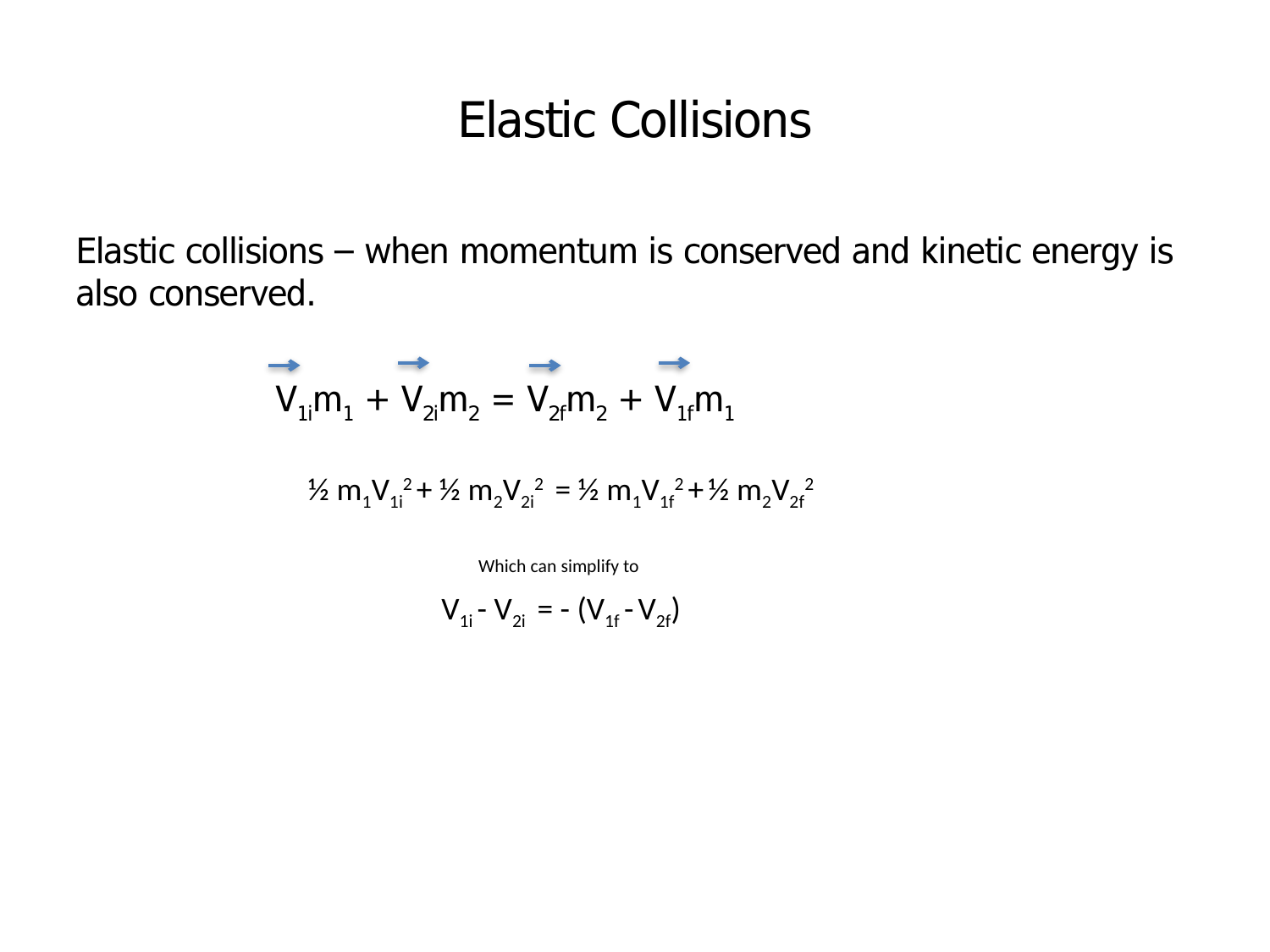

# Elastic Collisions
Elastic collisions – when momentum is conserved and kinetic energy is also conserved.

V1im1 + V2im2 = V2fm2 + V1fm1
½ m1V1i2 + ½ m2V2i2  = ½ m1V1f2 + ½ m2V2f2

Which can simplify to
V1i - V2i  = - (V1f - V2f)